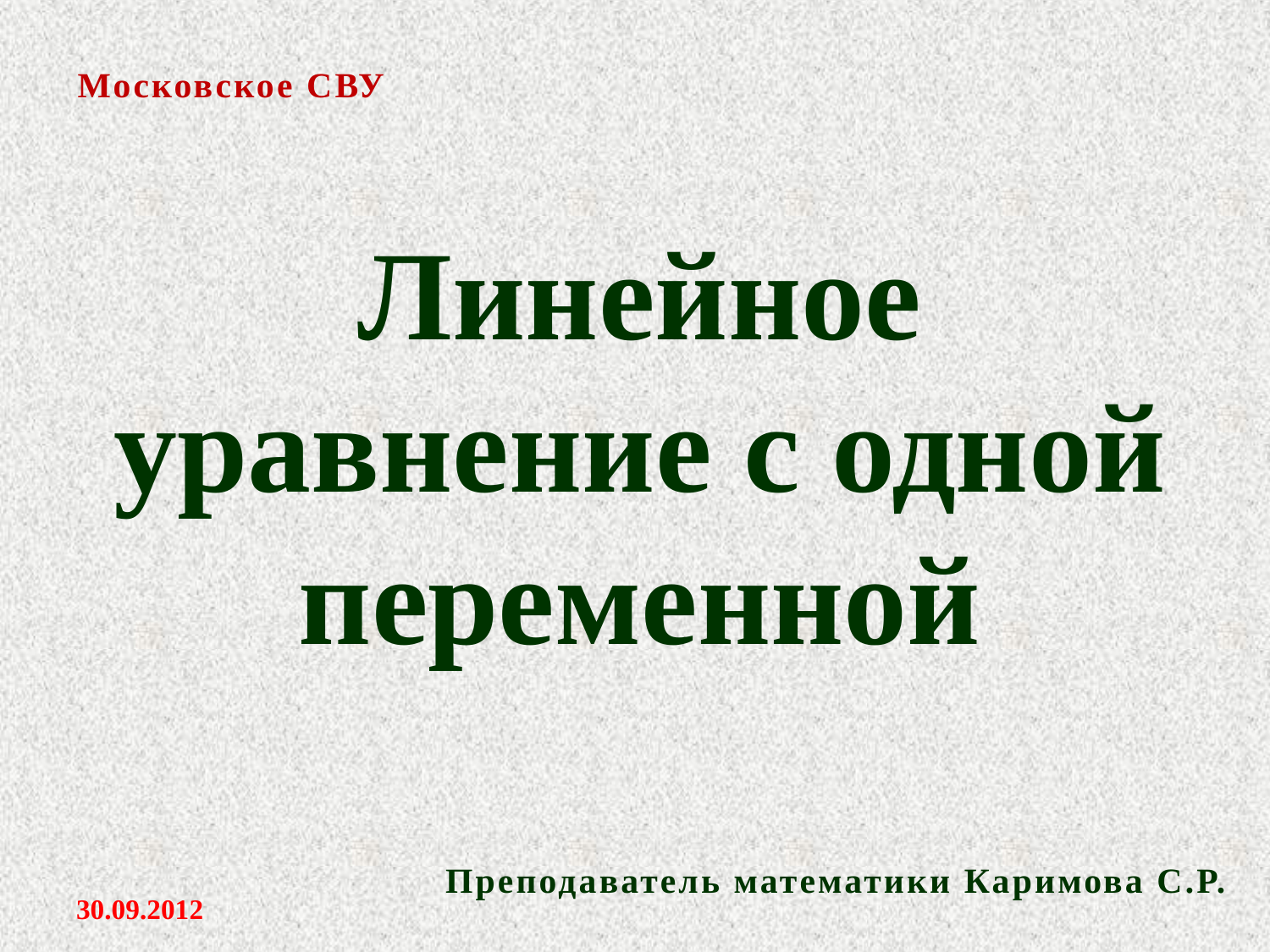

Московское СВУ
Линейное уравнение с одной переменной
Преподаватель математики Каримова С.Р.
30.09.2012